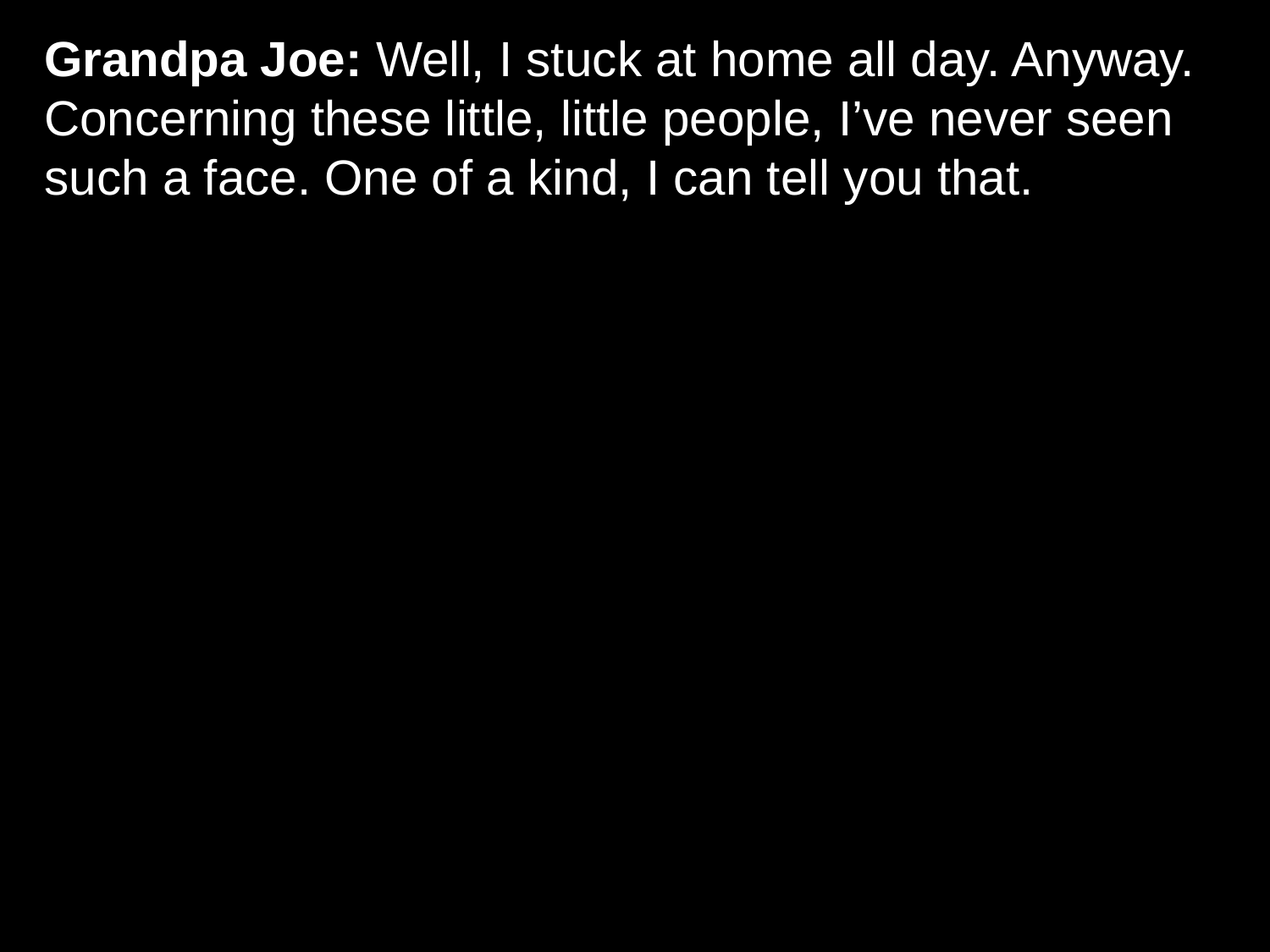

# Grandpa Joe: Well, I stuck at home all day. Anyway. Concerning these little, little people, I’ve never seen such a face. One of a kind, I can tell you that.